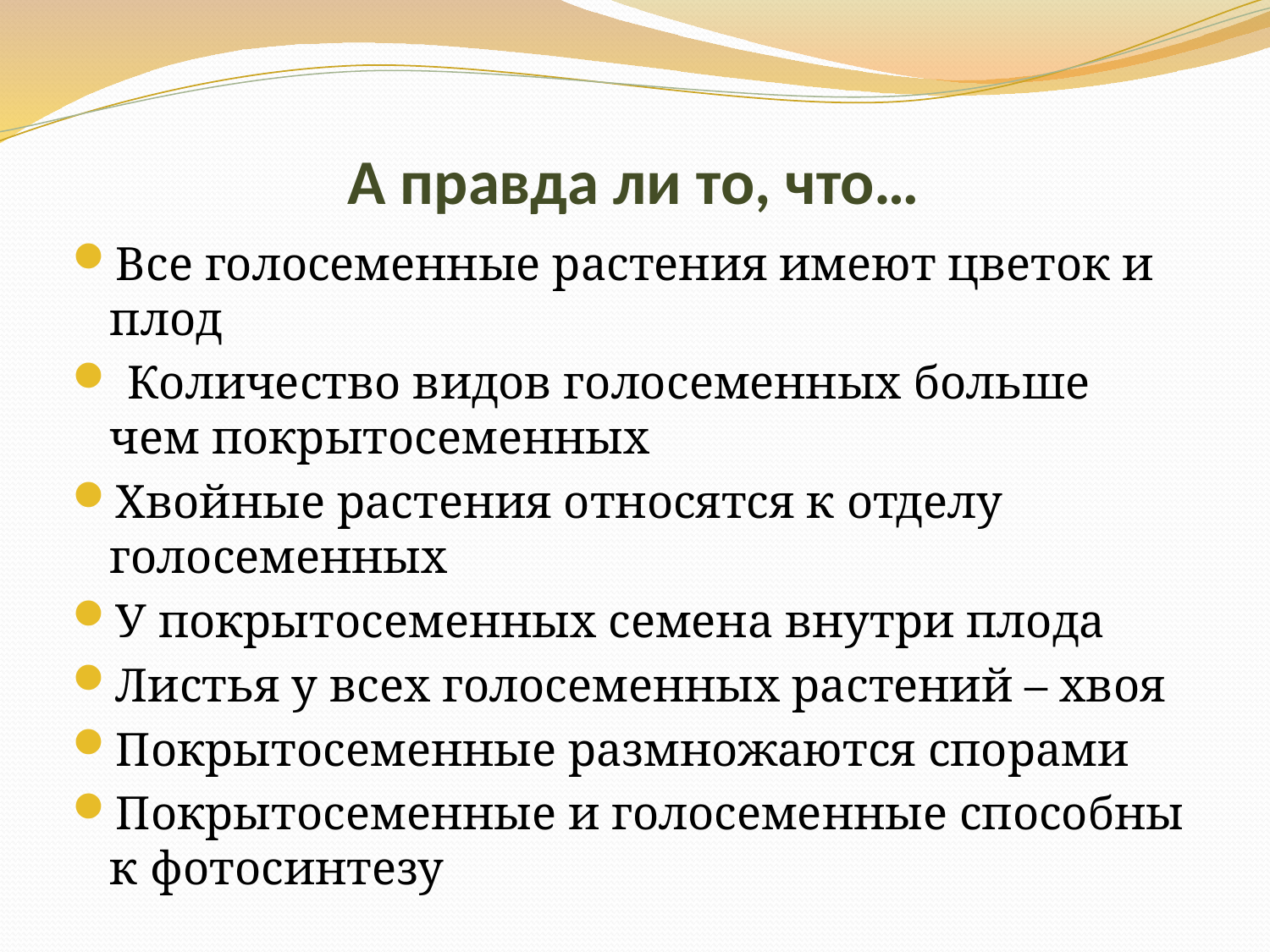

# А правда ли то, что…
Все голосеменные растения имеют цветок и плод
 Количество видов голосеменных больше чем покрытосеменных
Хвойные растения относятся к отделу голосеменных
У покрытосеменных семена внутри плода
Листья у всех голосеменных растений – хвоя
Покрытосеменные размножаются спорами
Покрытосеменные и голосеменные способны к фотосинтезу